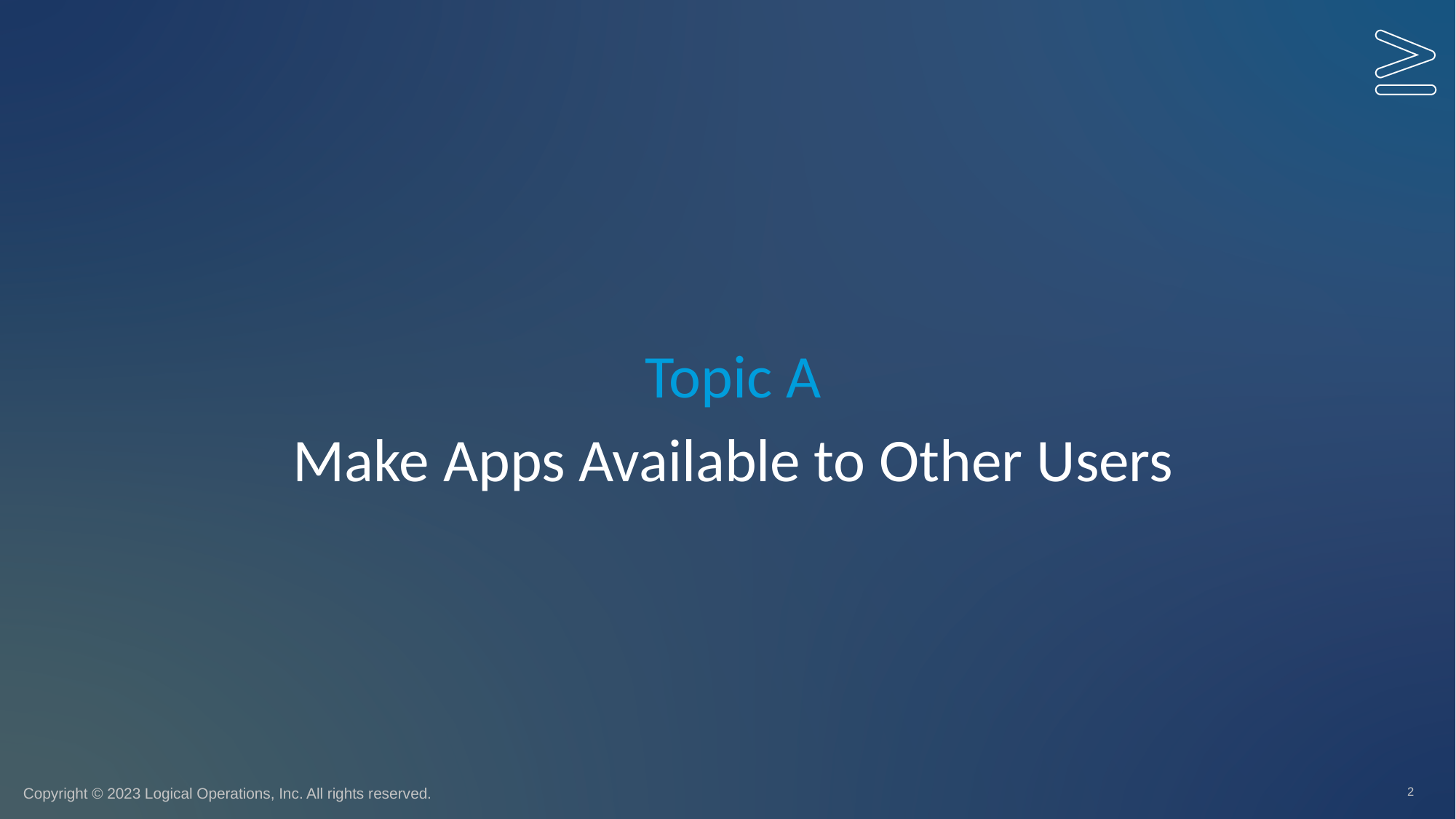

Topic A
# Make Apps Available to Other Users
2